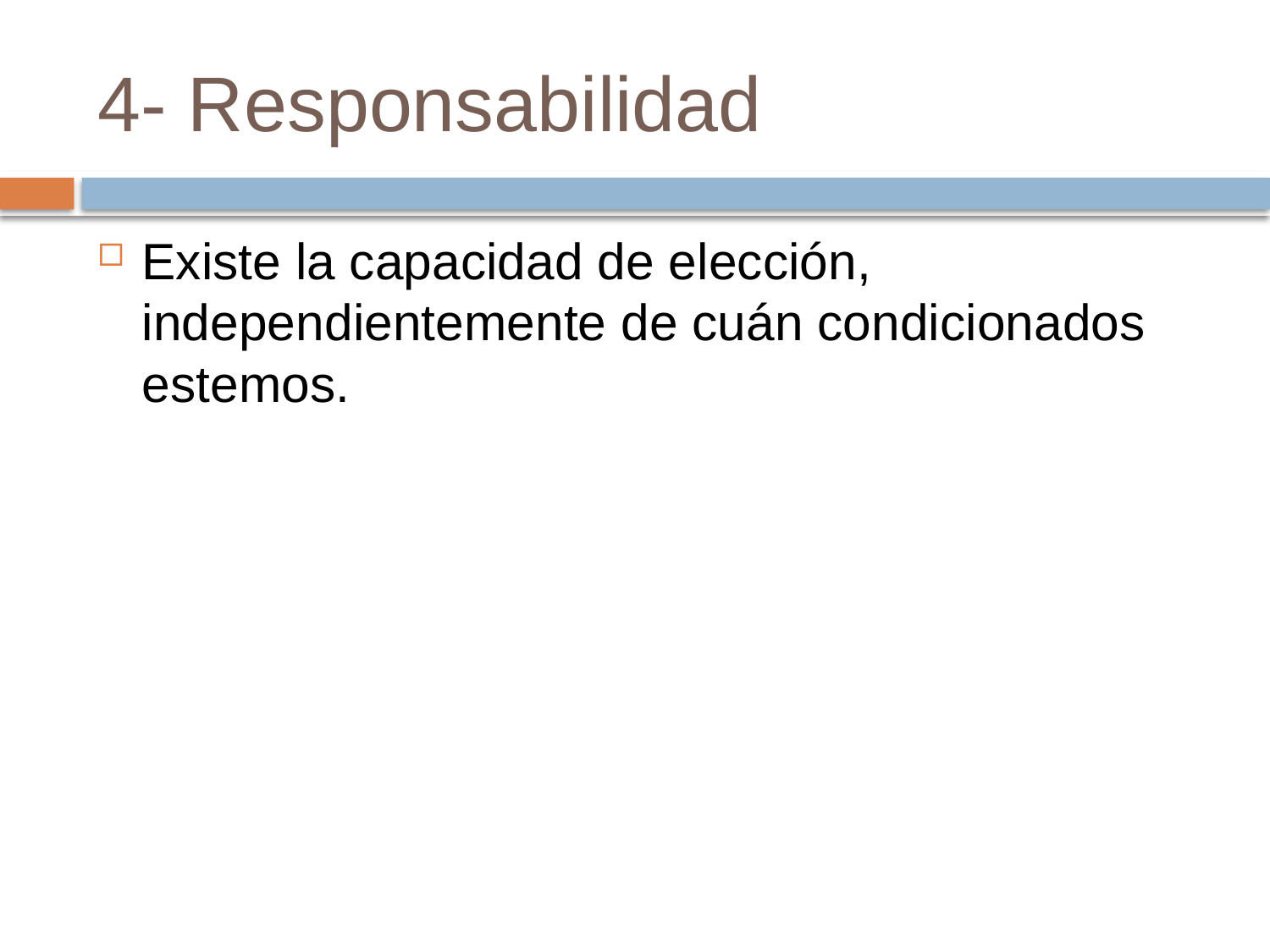

# 4- Responsabilidad
Existe la capacidad de elección, independientemente de cuán condicionados estemos.